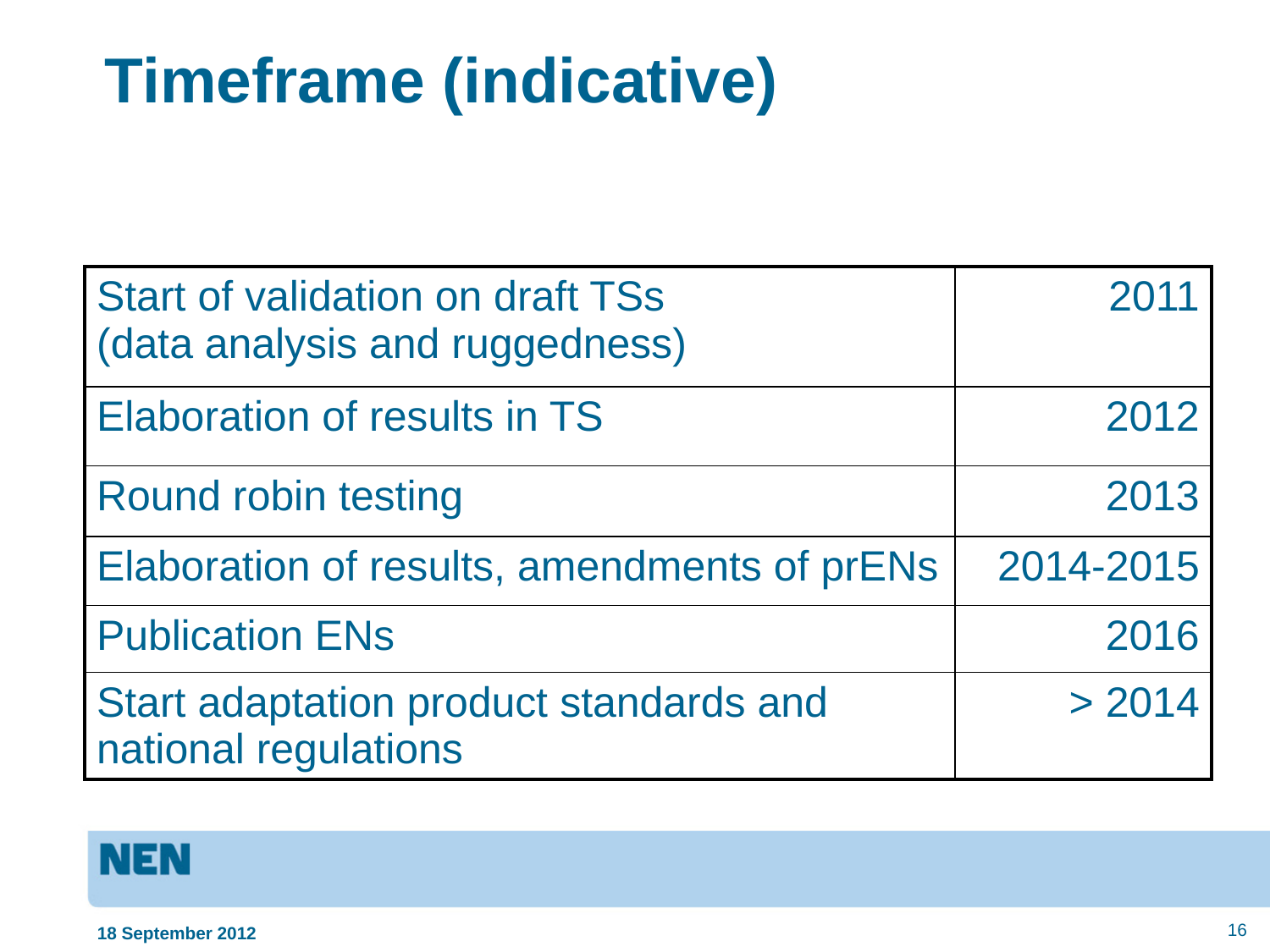

# Timeframe (indicative)
| Start of validation on draft TSs (data analysis and ruggedness) | 2011 |
| --- | --- |
| Elaboration of results in TS | 2012 |
| Round robin testing | 2013 |
| Elaboration of results, amendments of prENs | 2014-2015 |
| Publication ENs | 2016 |
| Start adaptation product standards and national regulations | > 2014 |
18 September 2012
16